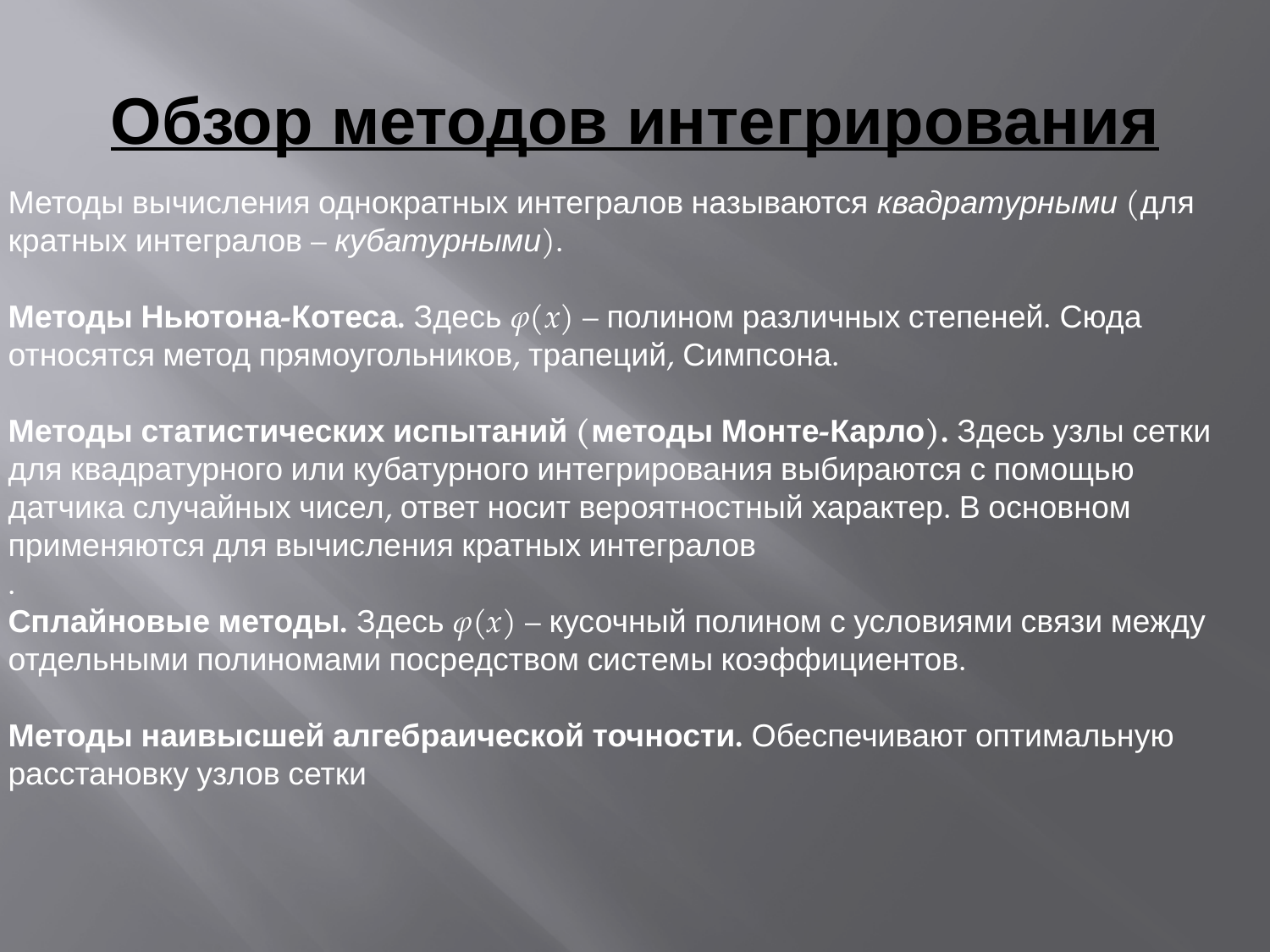

# Обзор методов интегрирования
Методы вычисления однократных интегралов называются квадратурными (для кратных интегралов – кубатурными).

Методы Ньютона-Котеса. Здесь φ(x) – полином различных степеней. Сюда относятся метод прямоугольников, трапеций, Симпсона.

Методы статистических испытаний (методы Монте-Карло). Здесь узлы сетки для квадратурного или кубатурного интегрирования выбираются с помощью датчика случайных чисел, ответ носит вероятностный характер. В основном применяются для вычисления кратных интегралов
.
Сплайновые методы. Здесь φ(x) – кусочный полином с условиями связи между отдельными полиномами посредством системы коэффициентов.

Методы наивысшей алгебраической точности. Обеспечивают оптимальную расстановку узлов сетки